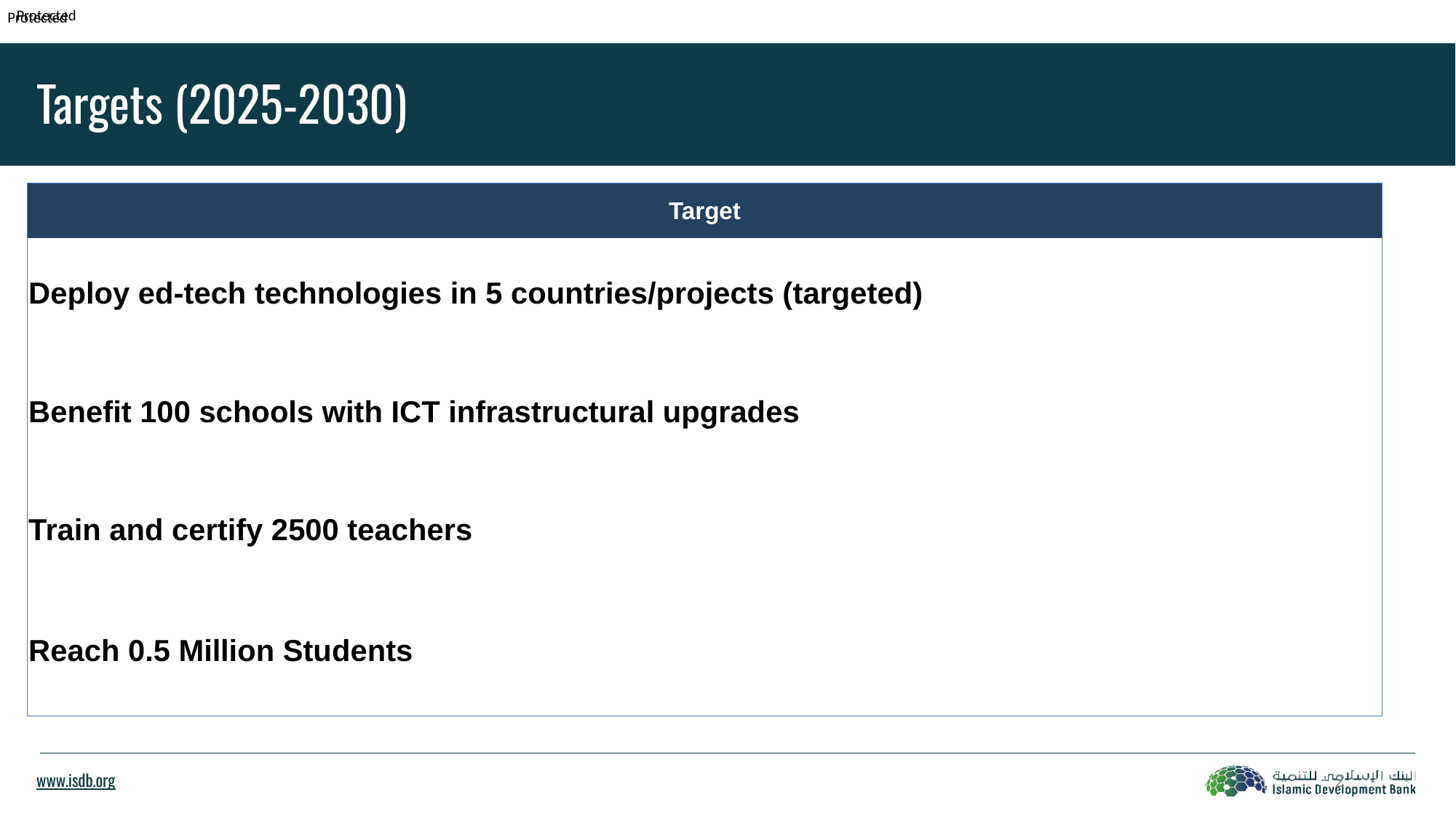

Protected

# Targets (2025-2030)
| Target |
| --- |
| Deploy ed-tech technologies in 5 countries/projects (targeted) |
| Benefit 100 schools with ICT infrastructural upgrades |
| Train and certify 2500 teachers |
| Reach 0.5 Million Students |

2
www.isdb.org